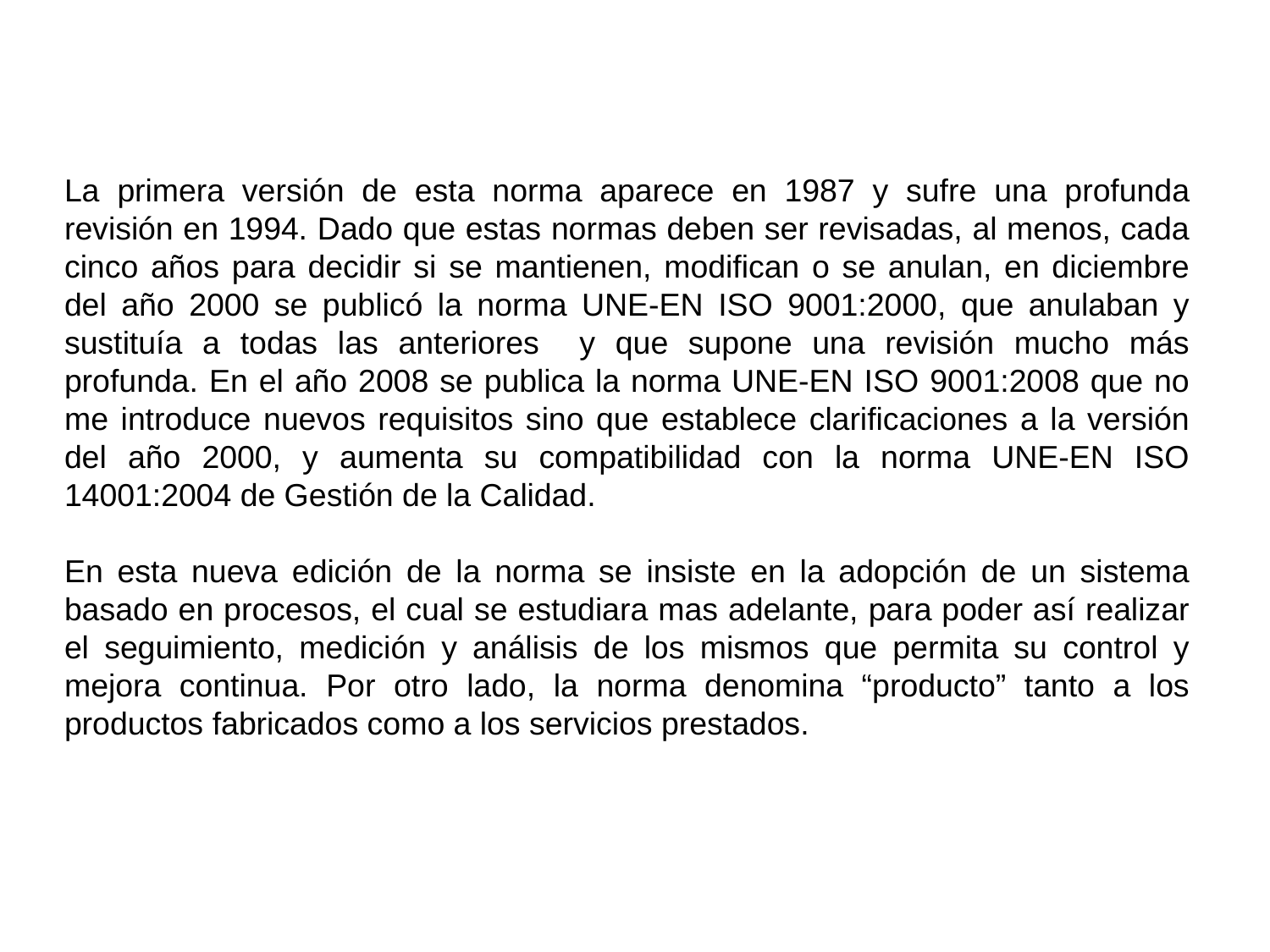

LA NORMA UNE-EN ISO 9001:2008
La primera versión de esta norma aparece en 1987 y sufre una profunda revisión en 1994. Dado que estas normas deben ser revisadas, al menos, cada cinco años para decidir si se mantienen, modifican o se anulan, en diciembre del año 2000 se publicó la norma UNE-EN ISO 9001:2000, que anulaban y sustituía a todas las anteriores  y que supone una revisión mucho más profunda. En el año 2008 se publica la norma UNE-EN ISO 9001:2008 que no me introduce nuevos requisitos sino que establece clarificaciones a la versión del año 2000, y aumenta su compatibilidad con la norma UNE-EN ISO 14001:2004 de Gestión de la Calidad.

En esta nueva edición de la norma se insiste en la adopción de un sistema basado en procesos, el cual se estudiara mas adelante, para poder así realizar el seguimiento, medición y análisis de los mismos que permita su control y mejora continua. Por otro lado, la norma denomina “producto” tanto a los productos fabricados como a los servicios prestados.